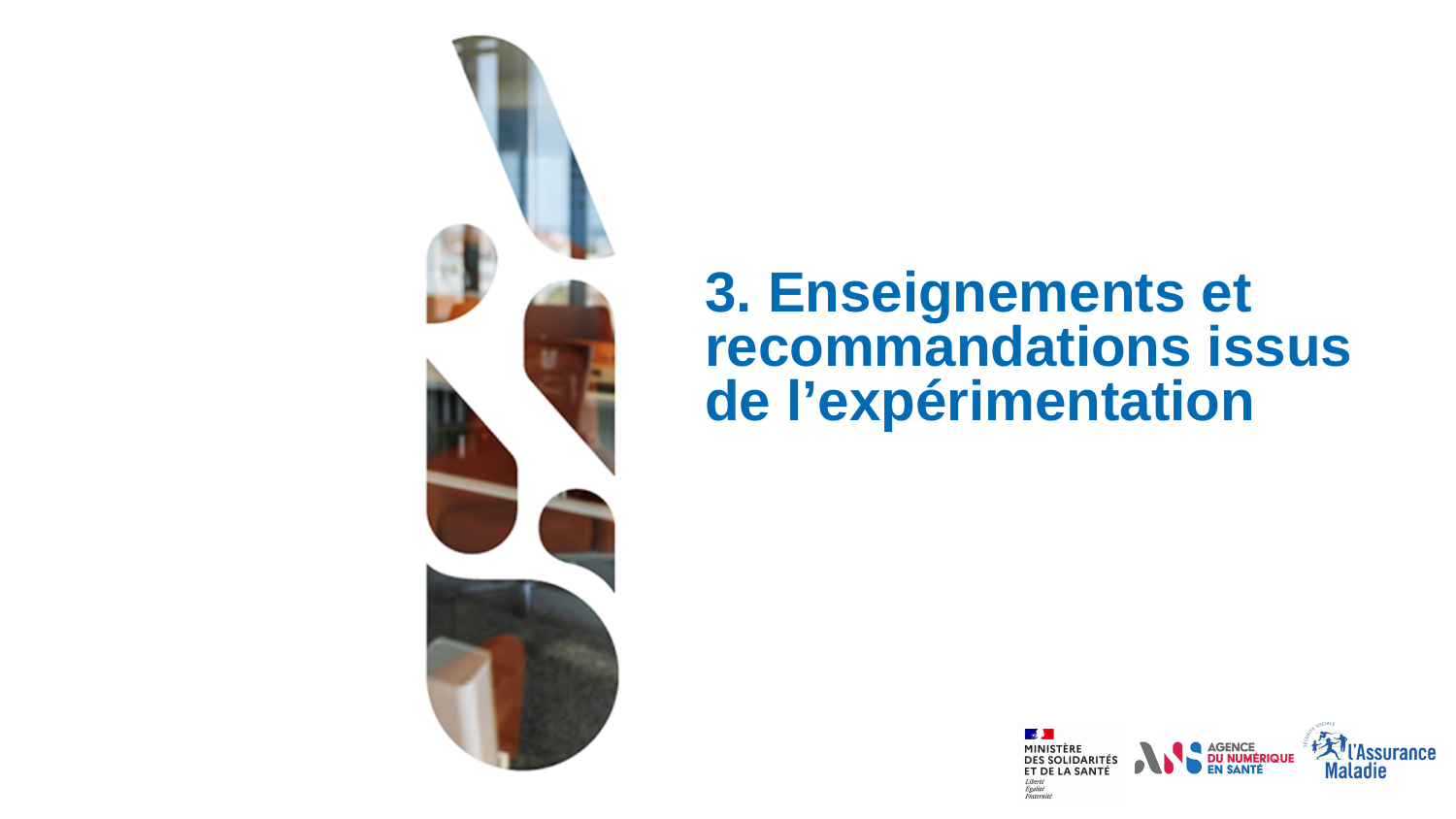

# 3. Enseignements et recommandations issus de l’expérimentation